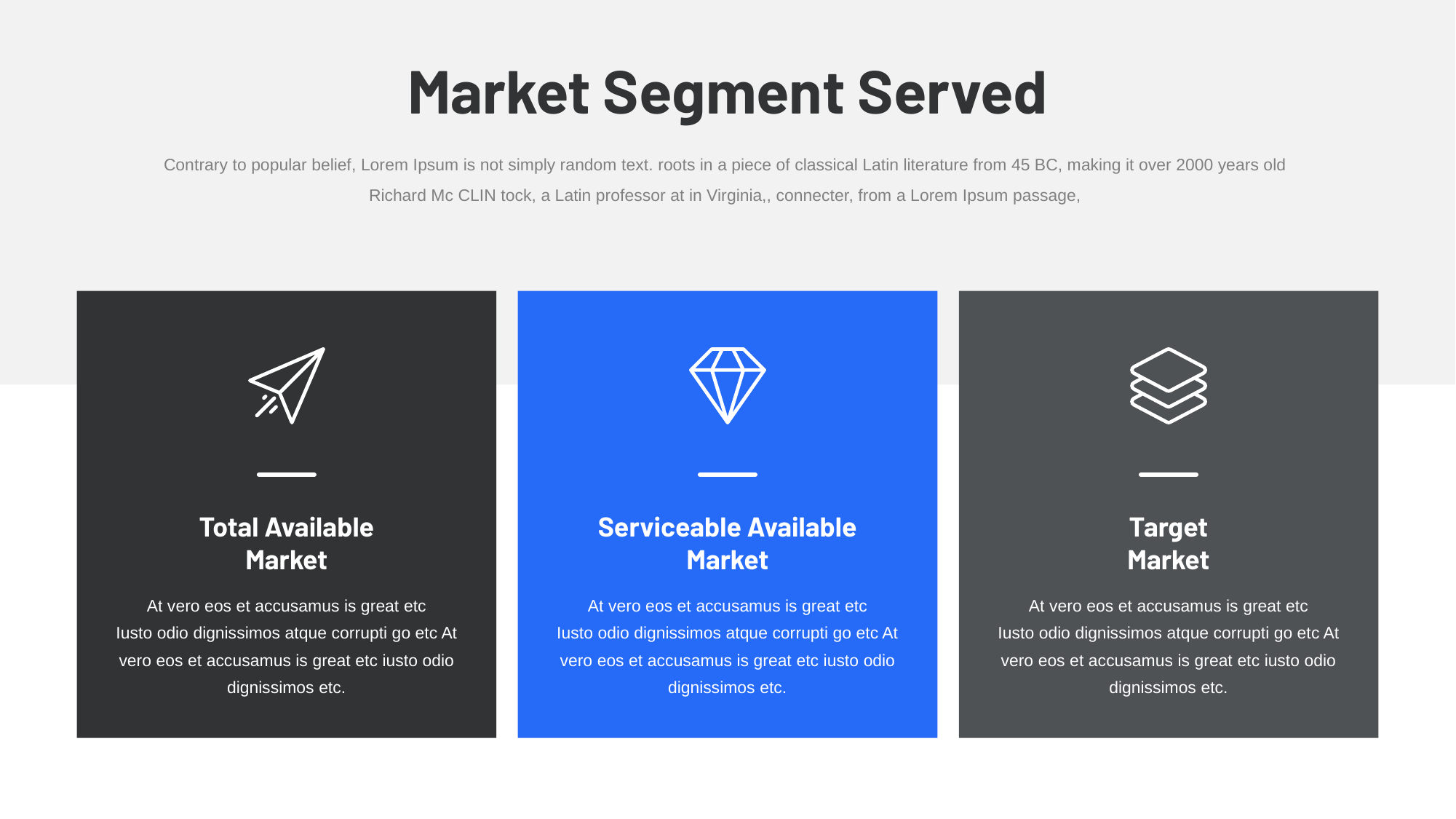

Market Segment Served
Contrary to popular belief, Lorem Ipsum is not simply random text. roots in a piece of classical Latin literature from 45 BC, making it over 2000 years old  Richard Mc CLIN tock, a Latin professor at in Virginia,, connecter, from a Lorem Ipsum passage,

Total Available
Market
Serviceable Available
Market
Target
Market
At vero eos et accusamus is great etc
Iusto odio dignissimos atque corrupti go etc At vero eos et accusamus is great etc iusto odio dignissimos etc.
At vero eos et accusamus is great etc
Iusto odio dignissimos atque corrupti go etc At vero eos et accusamus is great etc iusto odio dignissimos etc.
At vero eos et accusamus is great etc
Iusto odio dignissimos atque corrupti go etc At vero eos et accusamus is great etc iusto odio dignissimos etc.